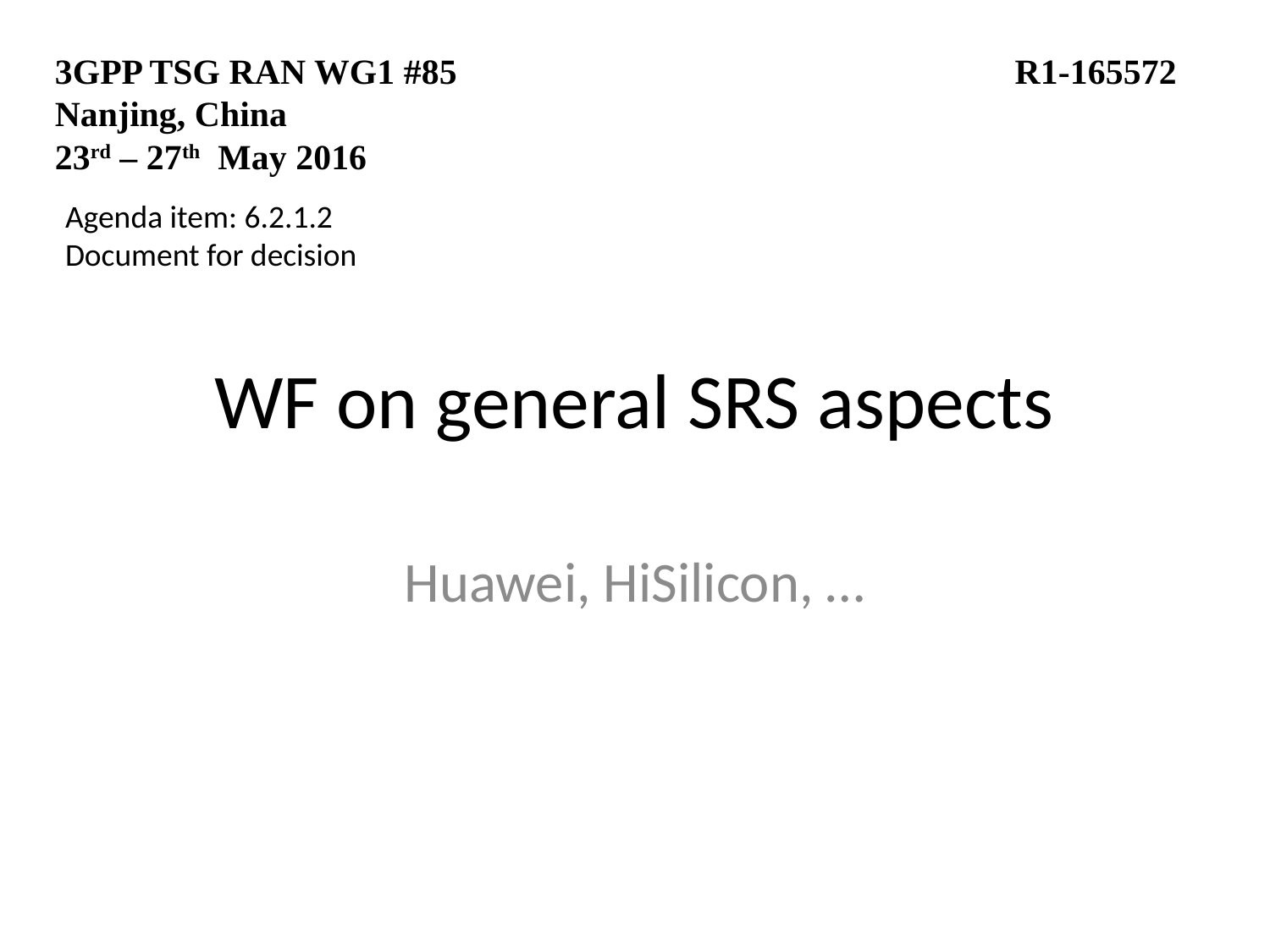

3GPP TSG RAN WG1 #85				        R1-165572
Nanjing, China
23rd – 27th  May 2016
Agenda item: 6.2.1.2
Document for decision
# WF on general SRS aspects
Huawei, HiSilicon, …